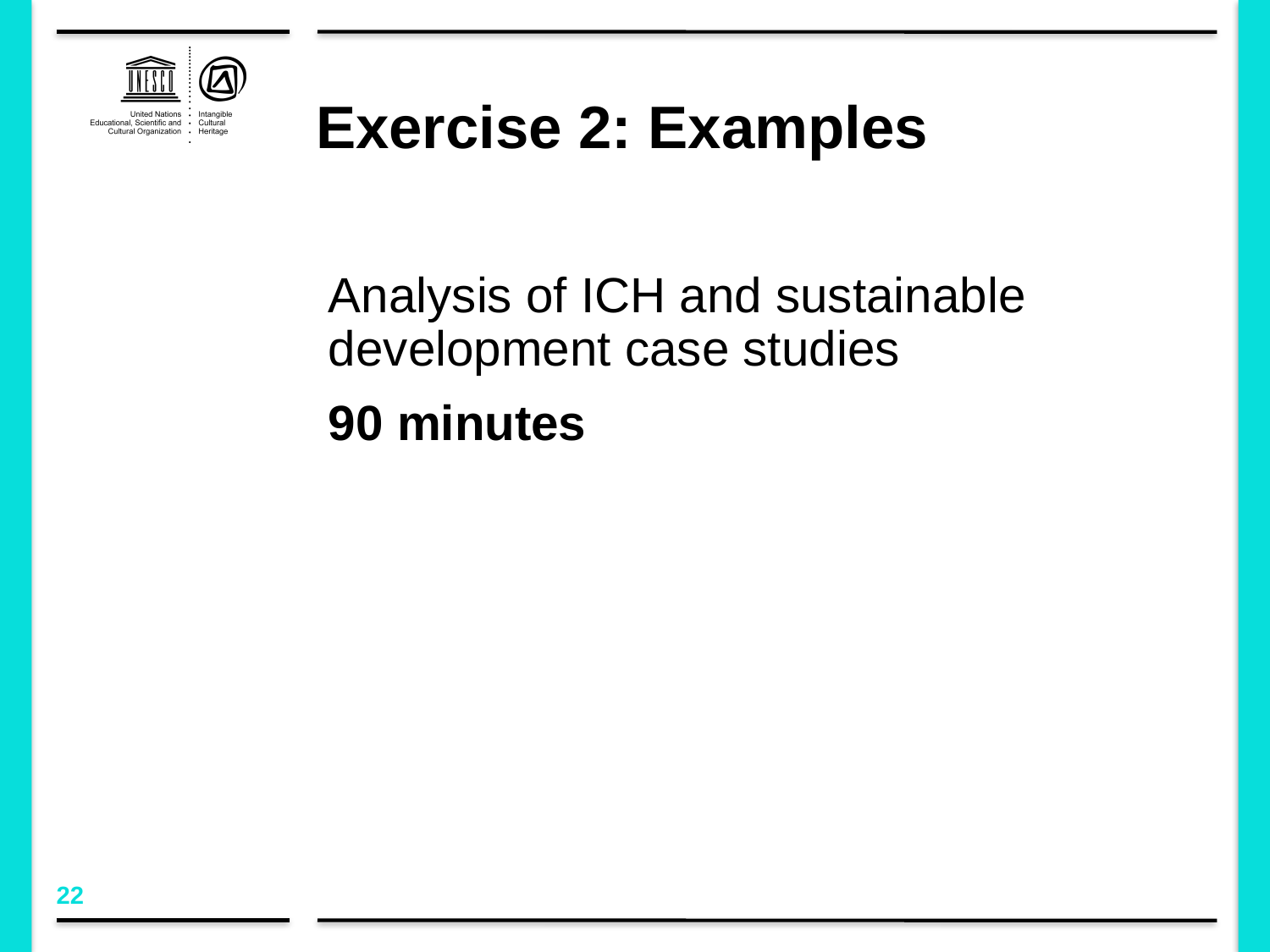

# Exercise 2: Examples
Analysis of ICH and sustainable development case studies
90 minutes